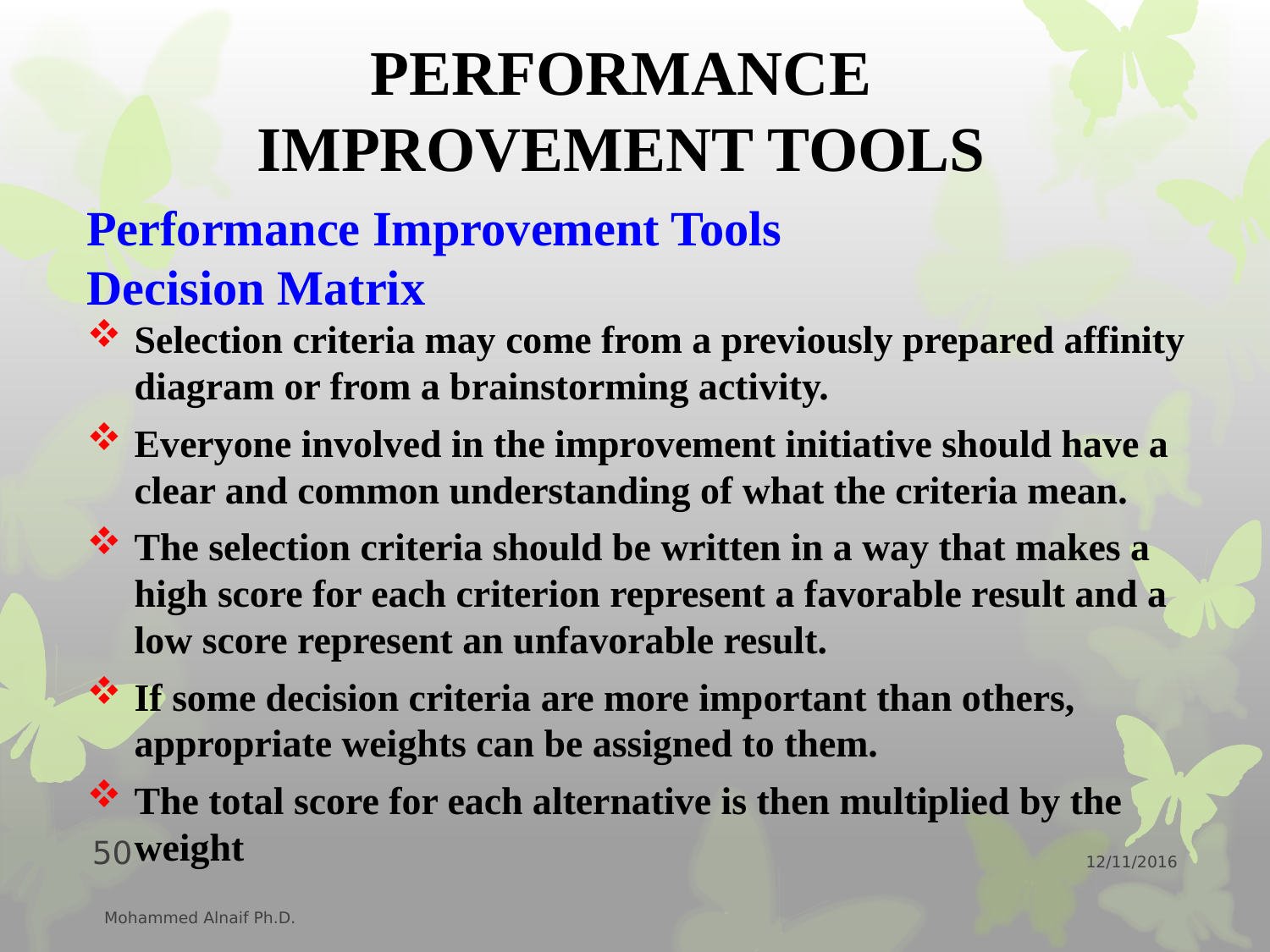

# PERFORMANCE IMPROVEMENT TOOLS
Performance Improvement Tools
Decision Matrix
Selection criteria may come from a previously prepared affinity diagram or from a brainstorming activity.
Everyone involved in the improvement initiative should have a clear and common understanding of what the criteria mean.
The selection criteria should be written in a way that makes a high score for each criterion represent a favorable result and a low score represent an unfavorable result.
If some decision criteria are more important than others, appropriate weights can be assigned to them.
The total score for each alternative is then multiplied by the weight
50
12/11/2016
Mohammed Alnaif Ph.D.